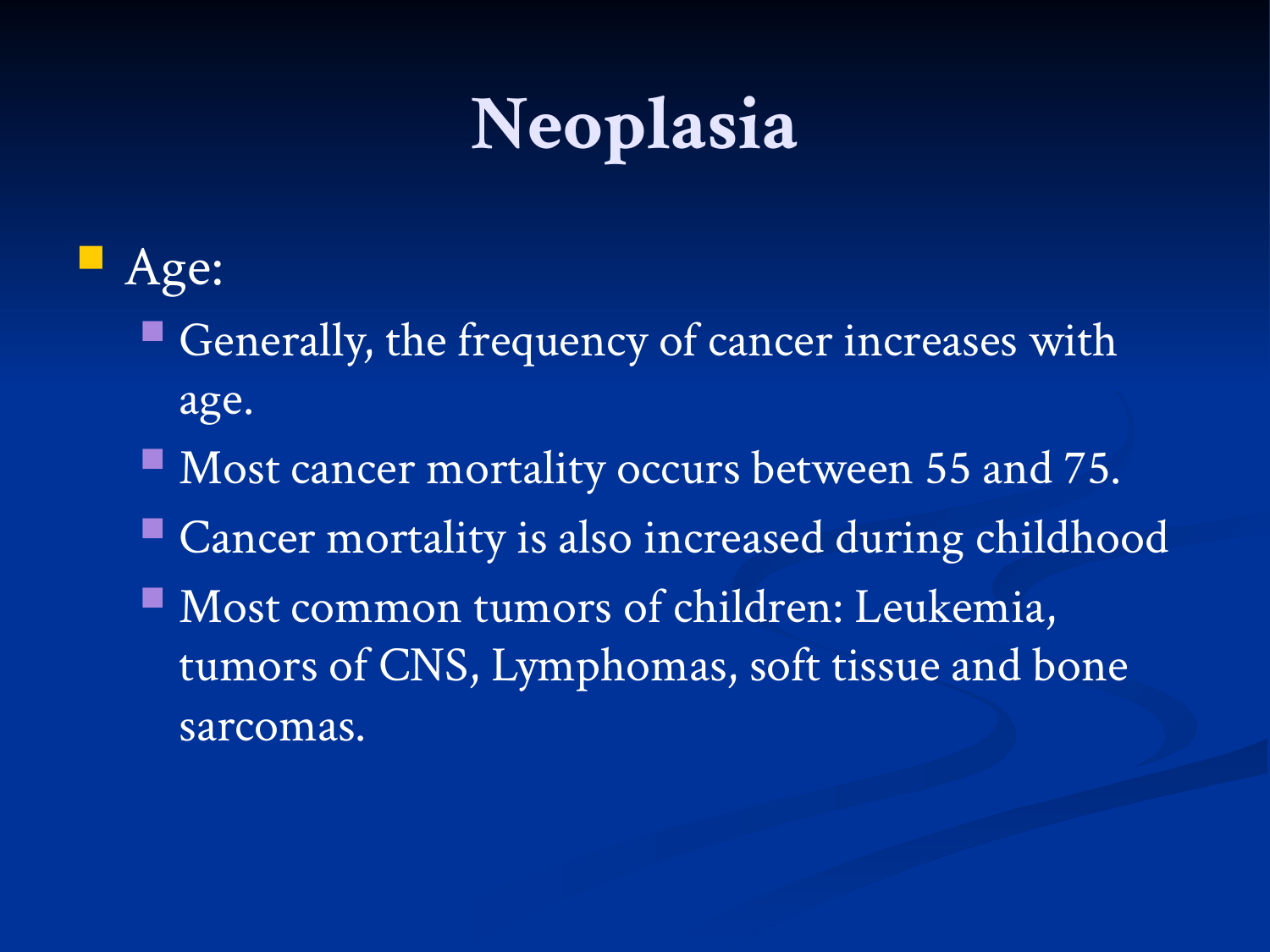

# Neoplasia
Age:
Generally, the frequency of cancer increases with age.
Most cancer mortality occurs between 55 and 75.
Cancer mortality is also increased during childhood
Most common tumors of children: Leukemia, tumors of CNS, Lymphomas, soft tissue and bone sarcomas.